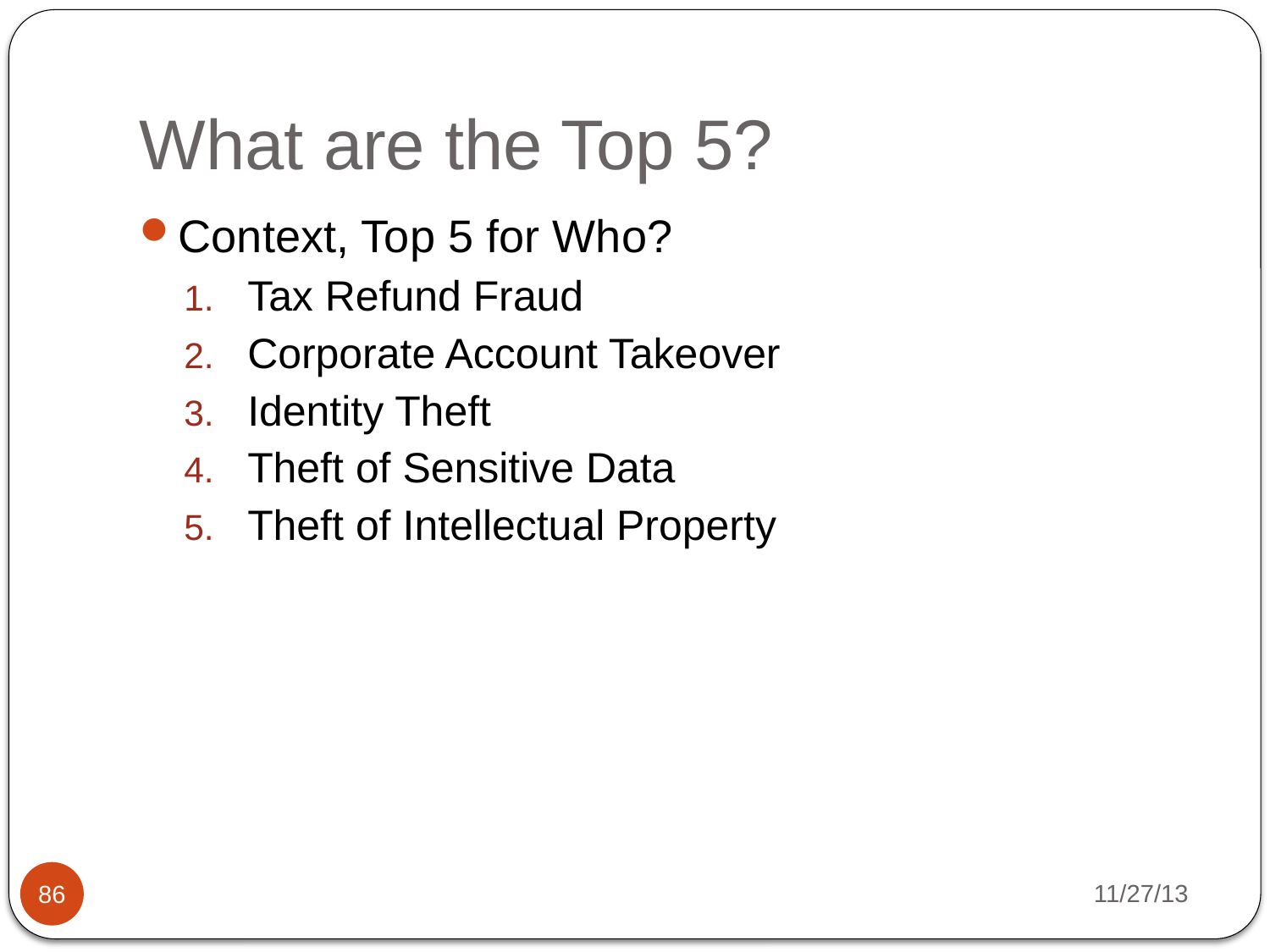

# What are the Top 5?
Context, Top 5 for Who?
Tax Refund Fraud
Corporate Account Takeover
Identity Theft
Theft of Sensitive Data
Theft of Intellectual Property
11/27/13
86